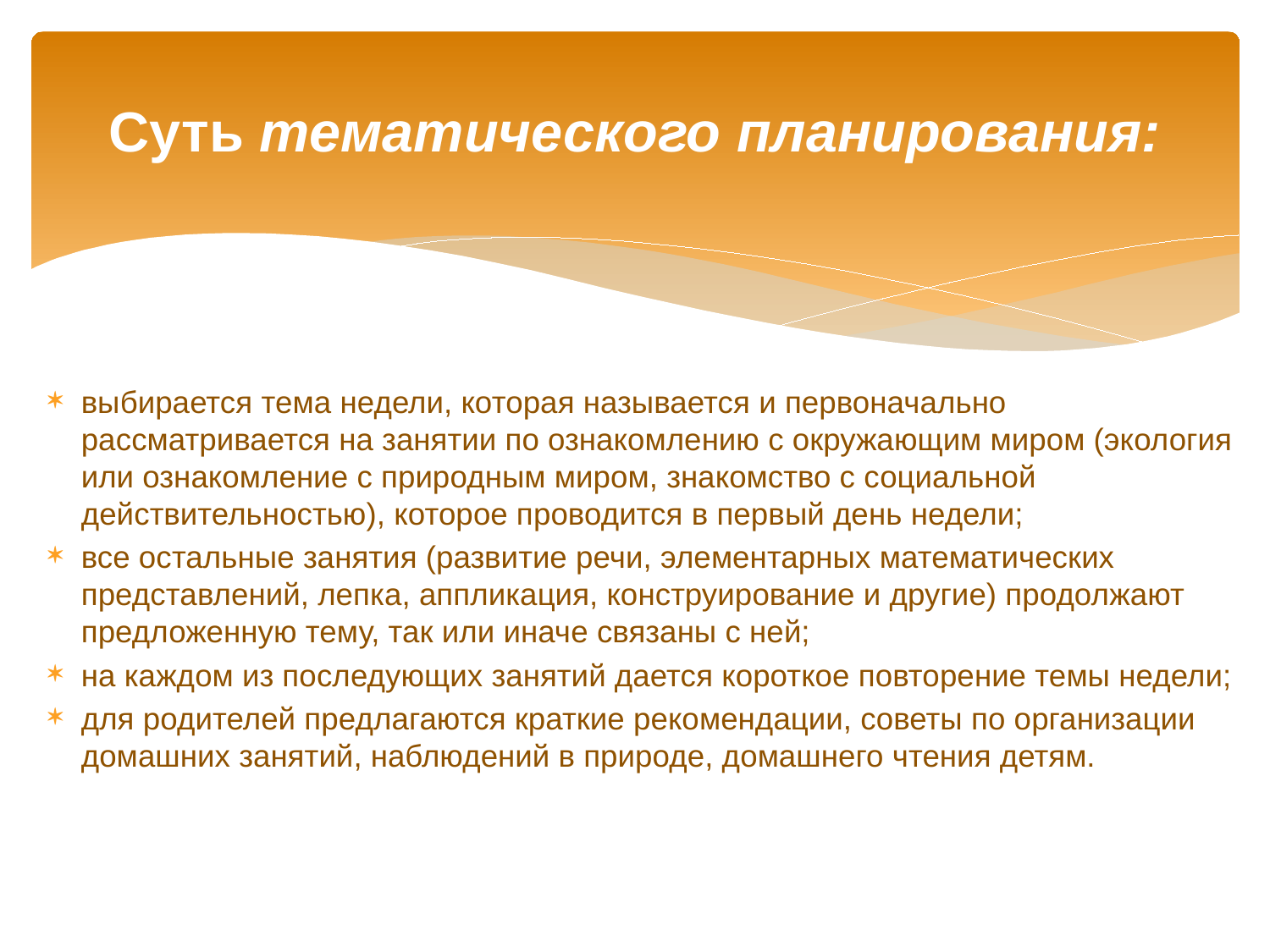

# Суть тематического планирования:
выбирается тема недели, которая называется и первоначально рассматривается на занятии по ознакомлению с окружающим миром (экология или ознакомление с природным миром, знакомство с социальной действительностью), которое проводится в первый день недели;
все остальные занятия (развитие речи, элементарных математических представлений, лепка, аппликация, конструирование и другие) продолжают предложенную тему, так или иначе связаны с ней;
на каждом из последующих занятий дается короткое повторение темы недели;
для родителей предлагаются краткие рекомендации, советы по организации домашних занятий, наблюдений в природе, домашнего чтения детям.